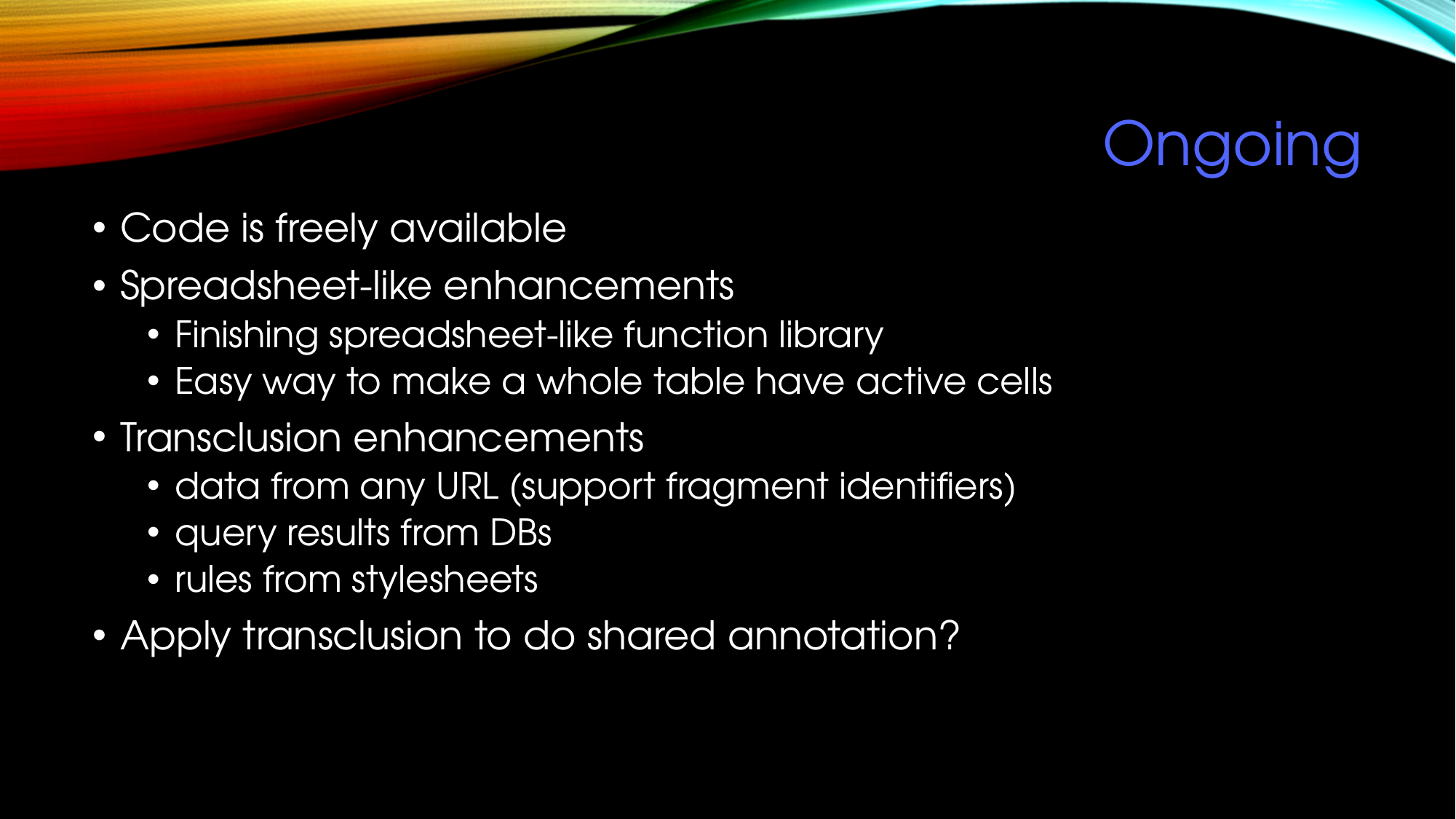

# Ongoing
Code is freely available
Spreadsheet-like enhancements
Finishing spreadsheet-like function library
Easy way to make a whole table have active cells
Transclusion enhancements
data from any URL (support fragment identifiers)
query results from DBs
rules from stylesheets
Apply transclusion to do shared annotation?